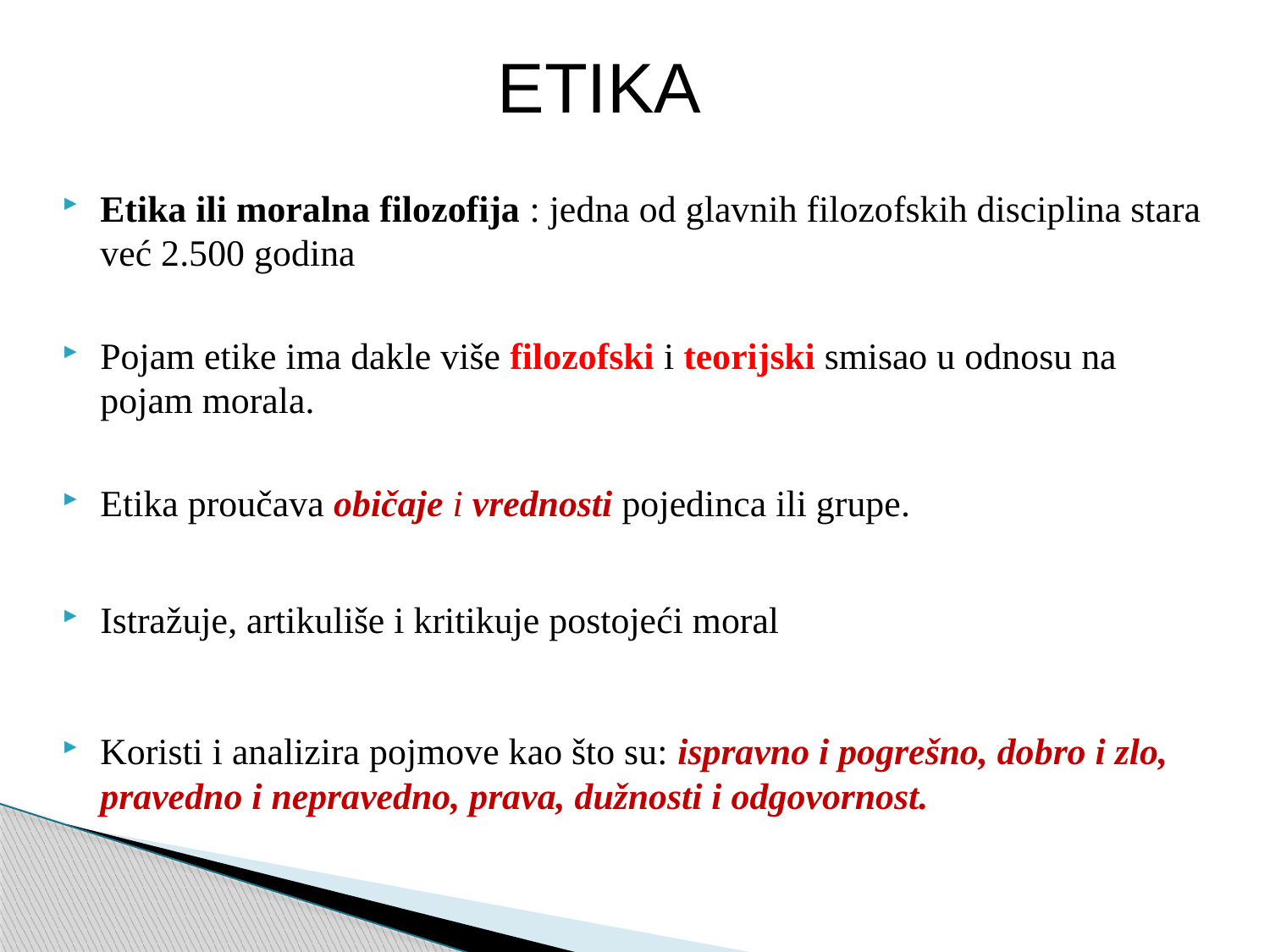

ETIKA
Etika ili moralna filozofija : jedna od glavnih filozofskih disciplina stara već 2.500 godina

Pojam etike ima dakle više filozofski i teorijski smisao u odnosu na pojam morala.

Etika proučava običaje i vrednosti pojedinca ili grupe.

Istražuje, artikuliše i kritikuje postojeći moral

Koristi i analizira pojmove kao što su: ispravno i pogrešno, dobro i zlo, pravedno i nepravedno, prava, dužnosti i odgovornost.